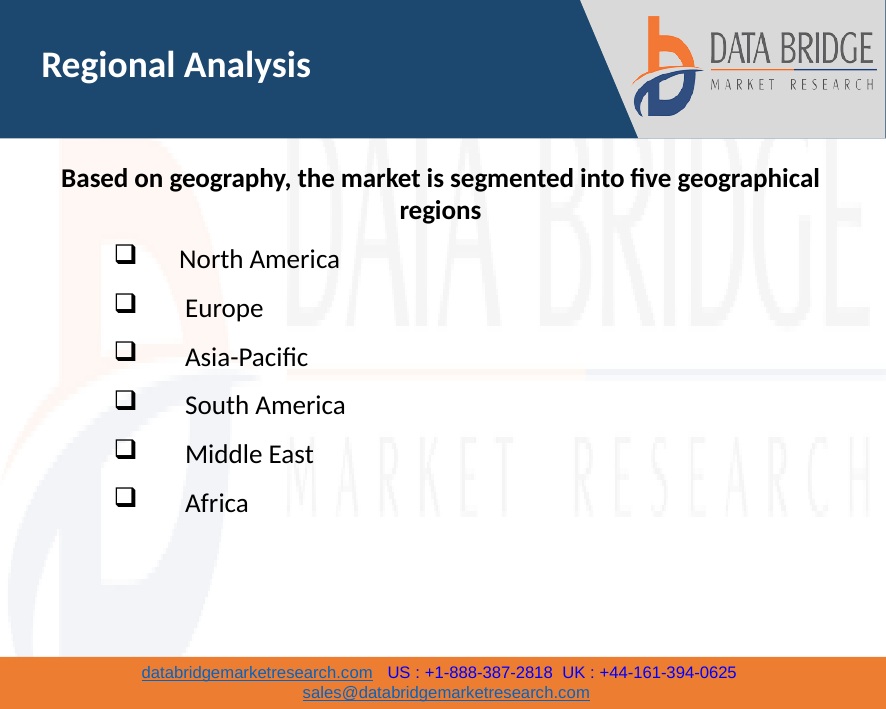

Regional Analysis
Based on geography, the market is segmented into five geographical regions
     North America
      Europe
      Asia-Pacific
      South America
      Middle East
      Africa

6